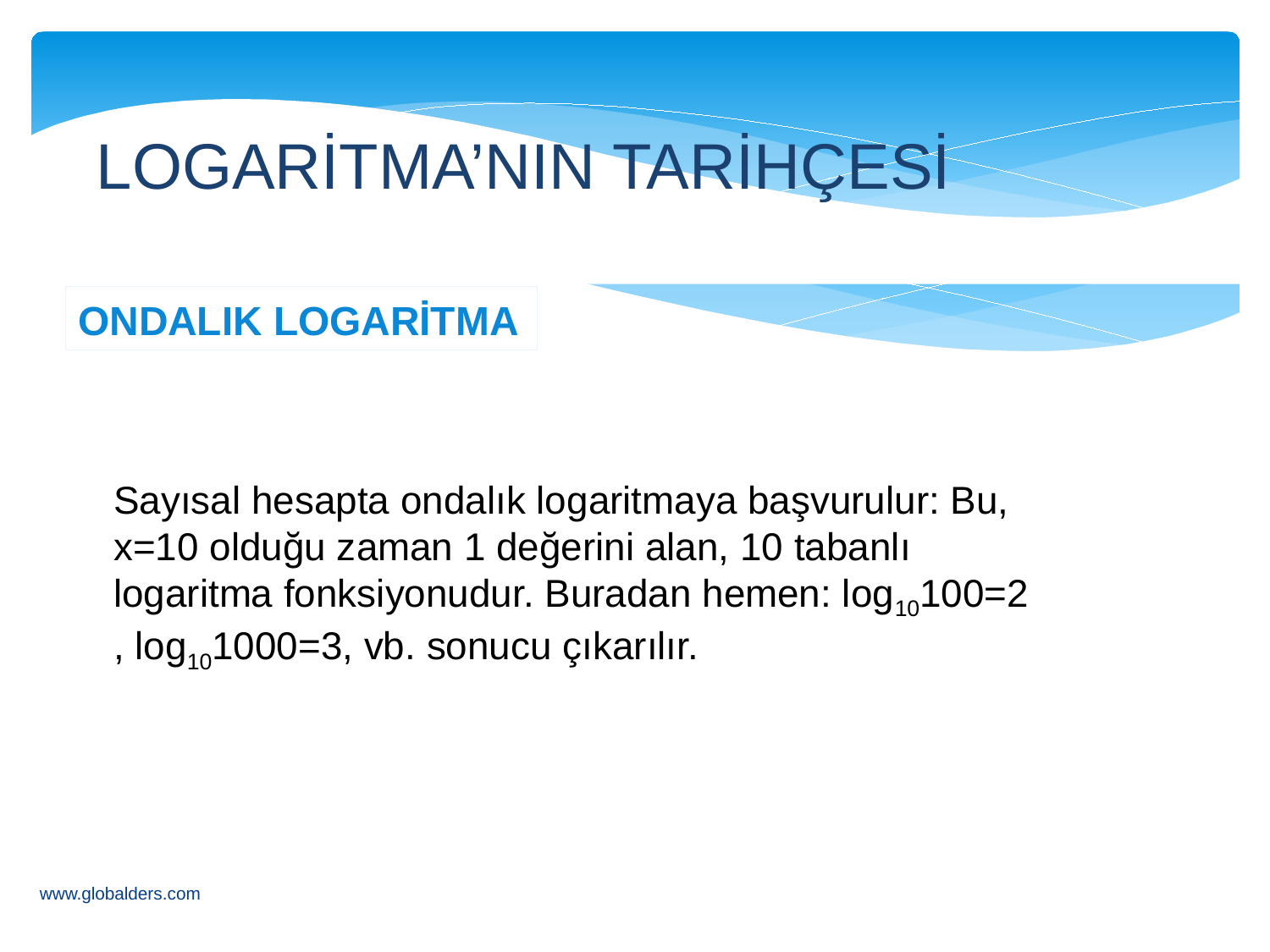

LOGARİTMA’NIN TARİHÇESİ
# ONDALIK LOGARİTMA
Sayısal hesapta ondalık logaritmaya başvurulur: Bu, x=10 olduğu zaman 1 değerini alan, 10 tabanlı logaritma fonksiyonudur. Buradan hemen: log10100=2 , log101000=3, vb. sonucu çıkarılır.

www.globalders.com